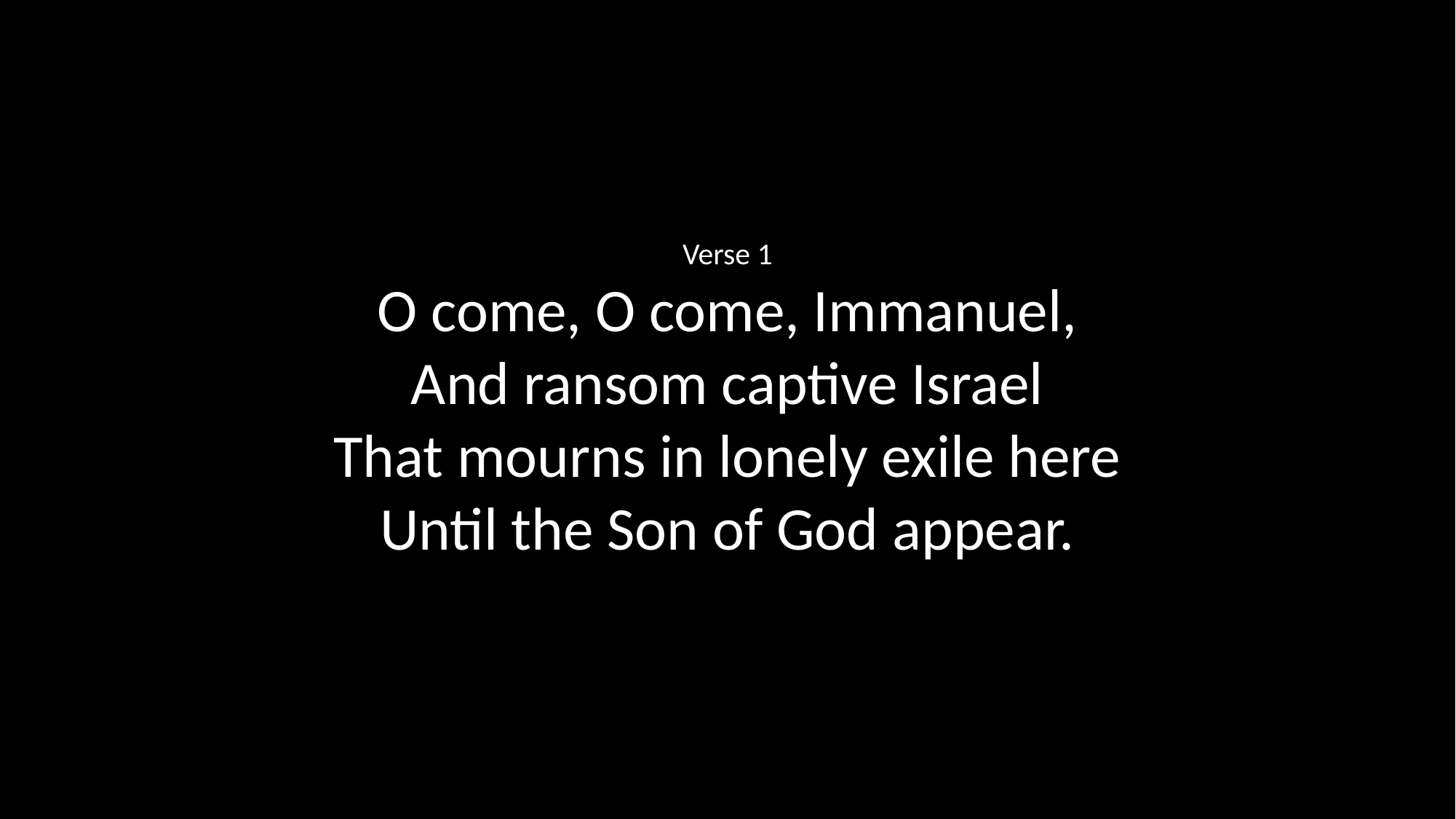

Verse 1
O come, O come, Immanuel,
And ransom captive Israel
That mourns in lonely exile here
Until the Son of God appear.